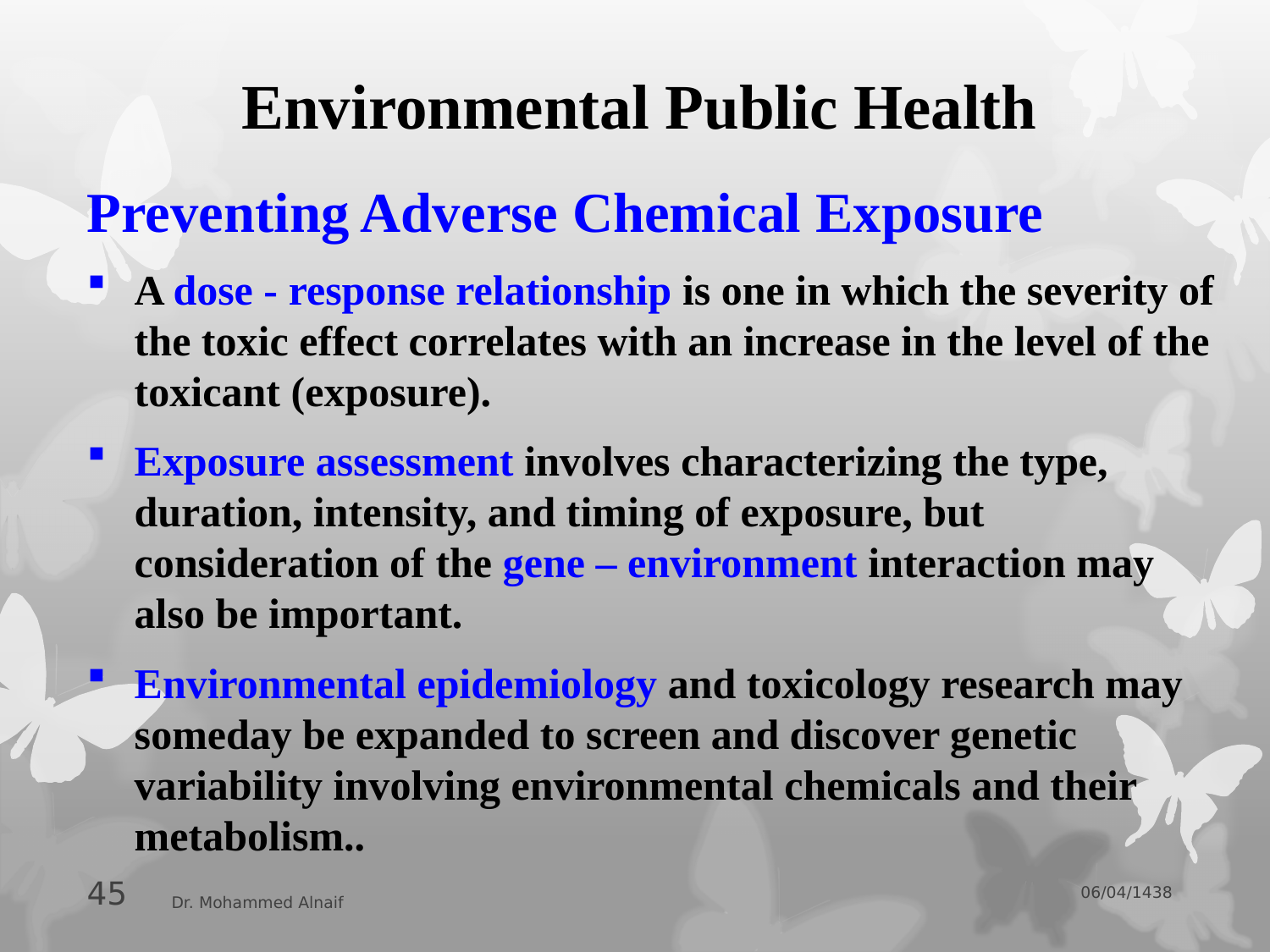

# Environmental Public Health
Preventing Adverse Chemical Exposure
A dose - response relationship is one in which the severity of the toxic effect correlates with an increase in the level of the toxicant (exposure).
Exposure assessment involves characterizing the type, duration, intensity, and timing of exposure, but consideration of the gene – environment interaction may also be important.
Environmental epidemiology and toxicology research may someday be expanded to screen and discover genetic variability involving environmental chemicals and their metabolism..
06/04/1438
45
Dr. Mohammed Alnaif